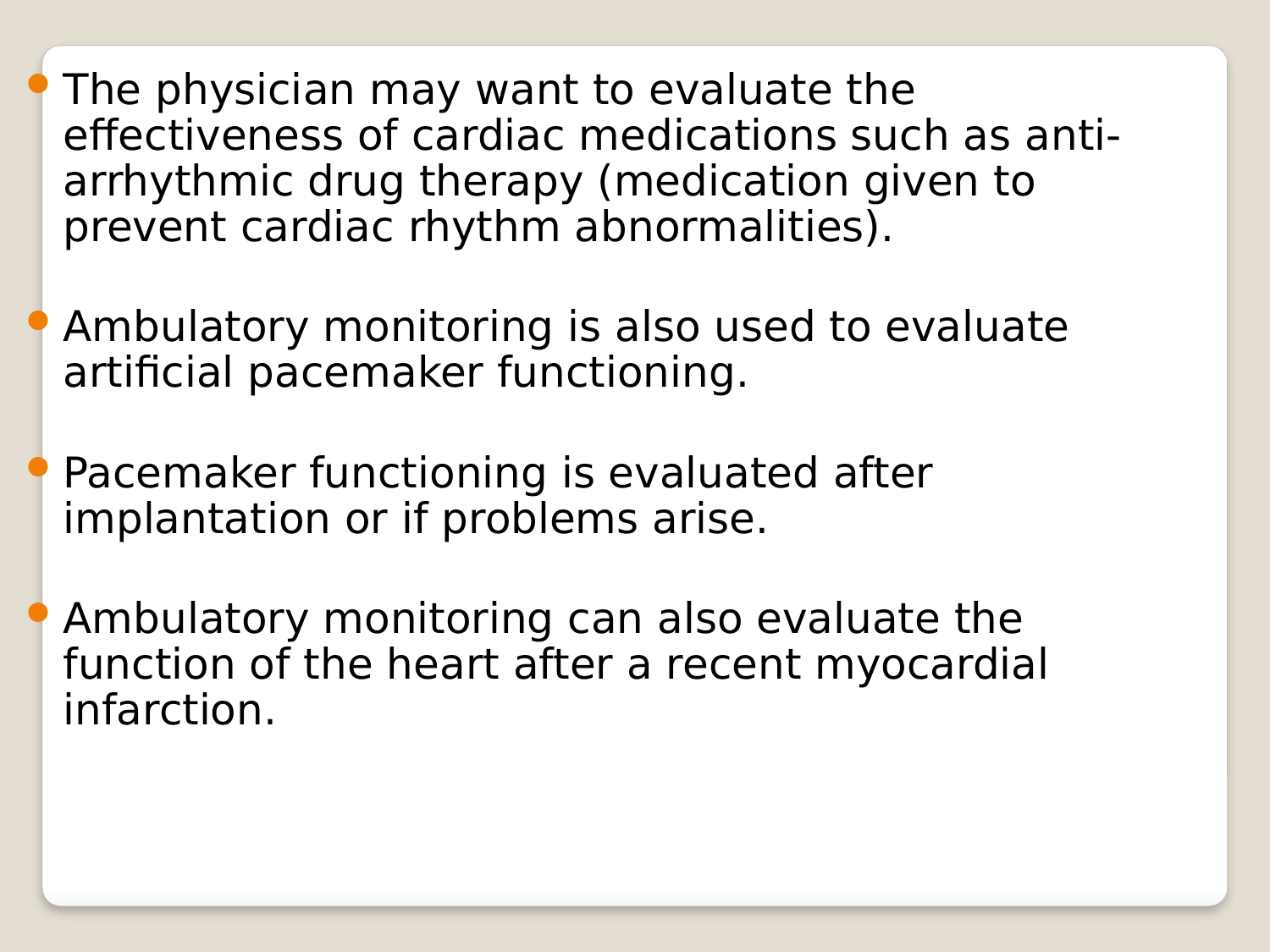

The physician may want to evaluate the effectiveness of cardiac medications such as anti-arrhythmic drug therapy (medication given to prevent cardiac rhythm abnormalities).

Ambulatory monitoring is also used to evaluate artificial pacemaker functioning.

Pacemaker functioning is evaluated after implantation or if problems arise.

Ambulatory monitoring can also evaluate the function of the heart after a recent myocardial infarction.